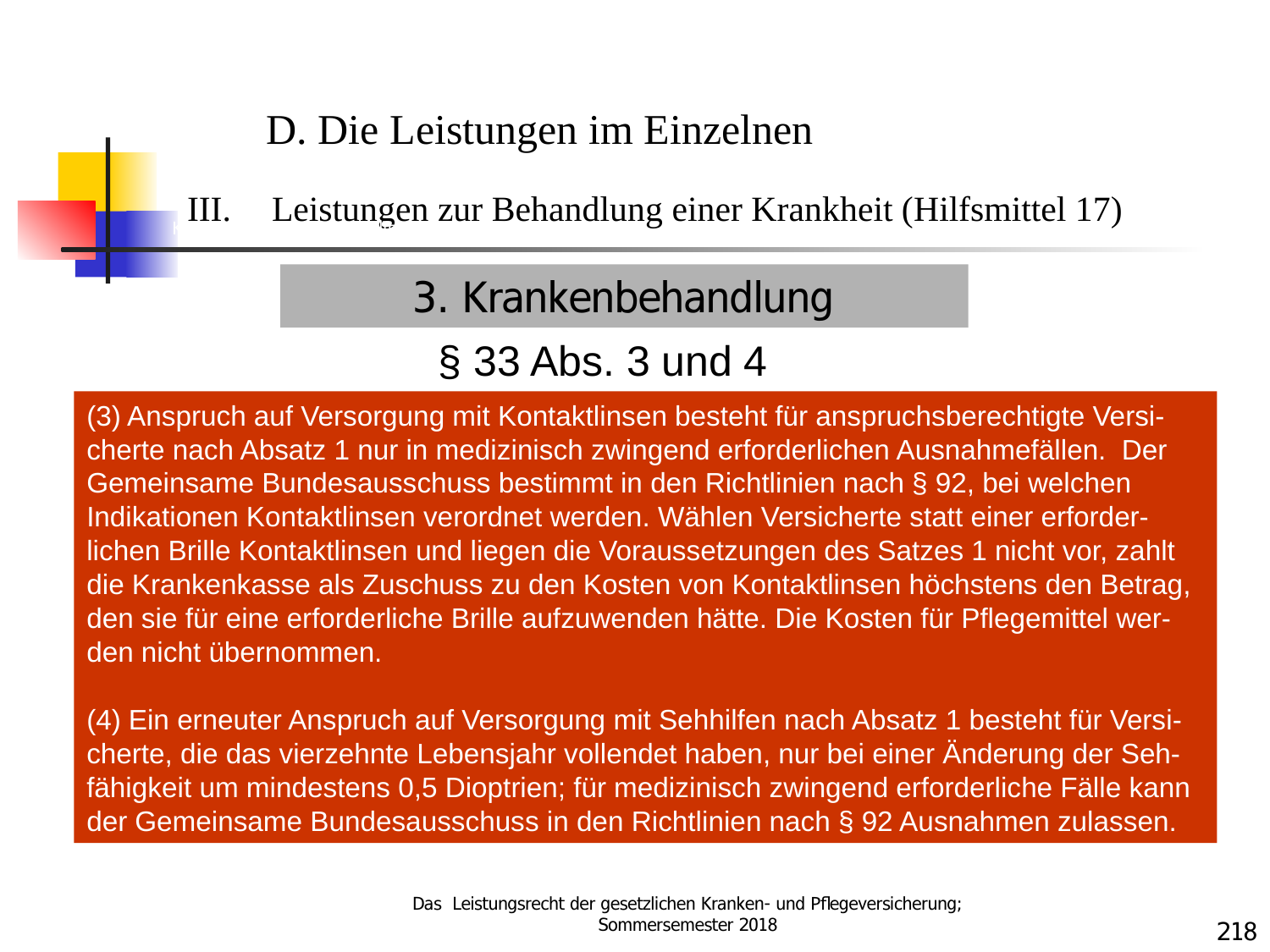

Krankenbehandlung 16 (Hilfsmittel)
D. Die Leistungen im Einzelnen

Leistungen zur Behandlung einer Krankheit (Hilfsmittel 17)
3. Krankenbehandlung
§ 33 Abs. 3 und 4
(3) Anspruch auf Versorgung mit Kontaktlinsen besteht für anspruchsberechtigte Versi-cherte nach Absatz 1 nur in medizinisch zwingend erforderlichen Ausnahmefällen.  Der Gemeinsame Bundesausschuss bestimmt in den Richtlinien nach § 92, bei welchen Indikationen Kontaktlinsen verordnet werden. Wählen Versicherte statt einer erforder-lichen Brille Kontaktlinsen und liegen die Voraussetzungen des Satzes 1 nicht vor, zahlt die Krankenkasse als Zuschuss zu den Kosten von Kontaktlinsen höchstens den Betrag, den sie für eine erforderliche Brille aufzuwenden hätte. Die Kosten für Pflegemittel wer-den nicht übernommen.
(4) Ein erneuter Anspruch auf Versorgung mit Sehhilfen nach Absatz 1 besteht für Versi-cherte, die das vierzehnte Lebensjahr vollendet haben, nur bei einer Änderung der Seh-fähigkeit um mindestens 0,5 Dioptrien; für medizinisch zwingend erforderliche Fälle kann der Gemeinsame Bundesausschuss in den Richtlinien nach § 92 Ausnahmen zulassen.
Krankheit
Das  Leistungsrecht der gesetzlichen Kranken- und Pflegeversicherung; Sommersemester 2018
218